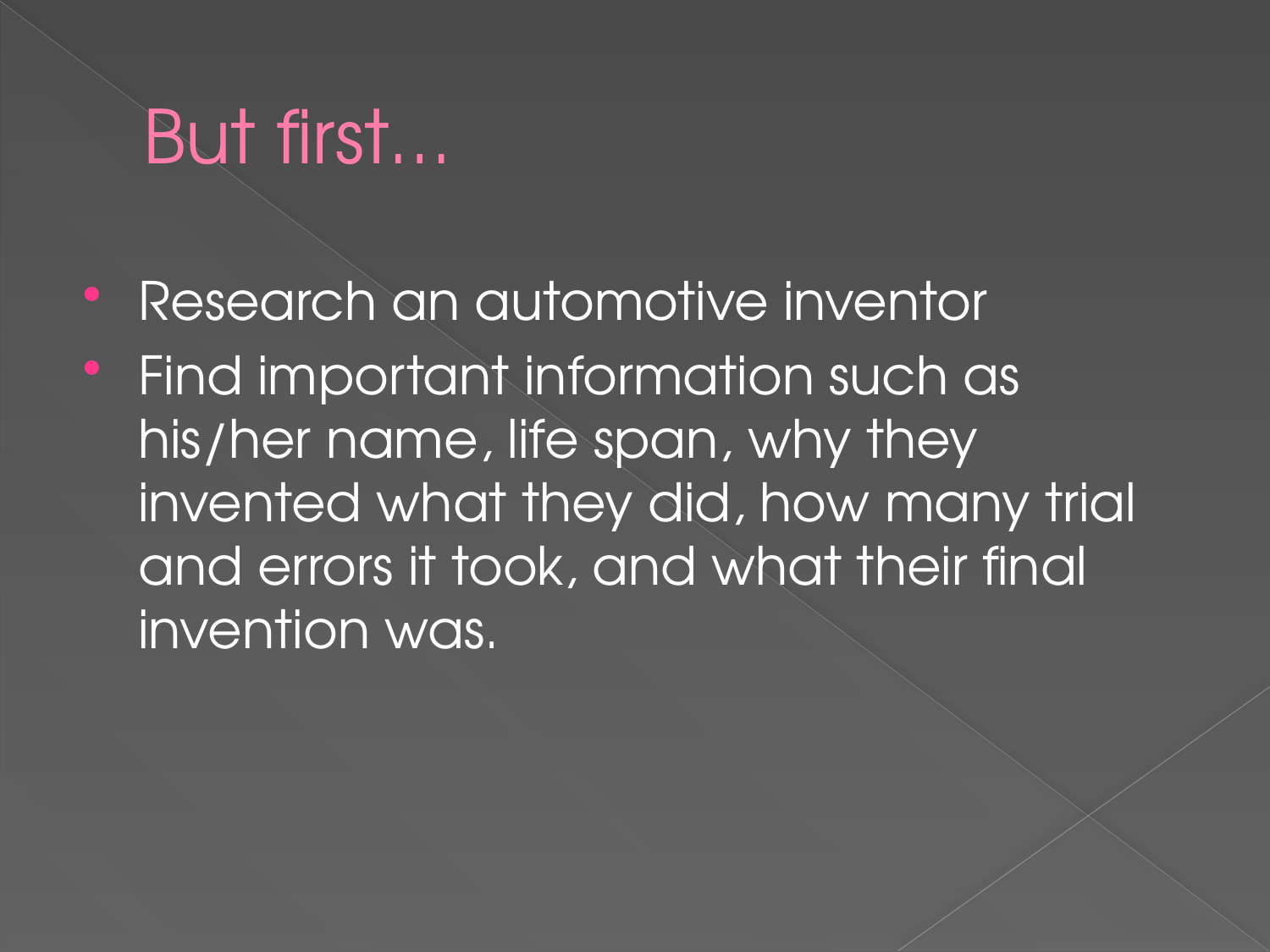

# But first…
Research an automotive inventor
Find important information such as his/her name, life span, why they invented what they did, how many trial and errors it took, and what their final invention was.